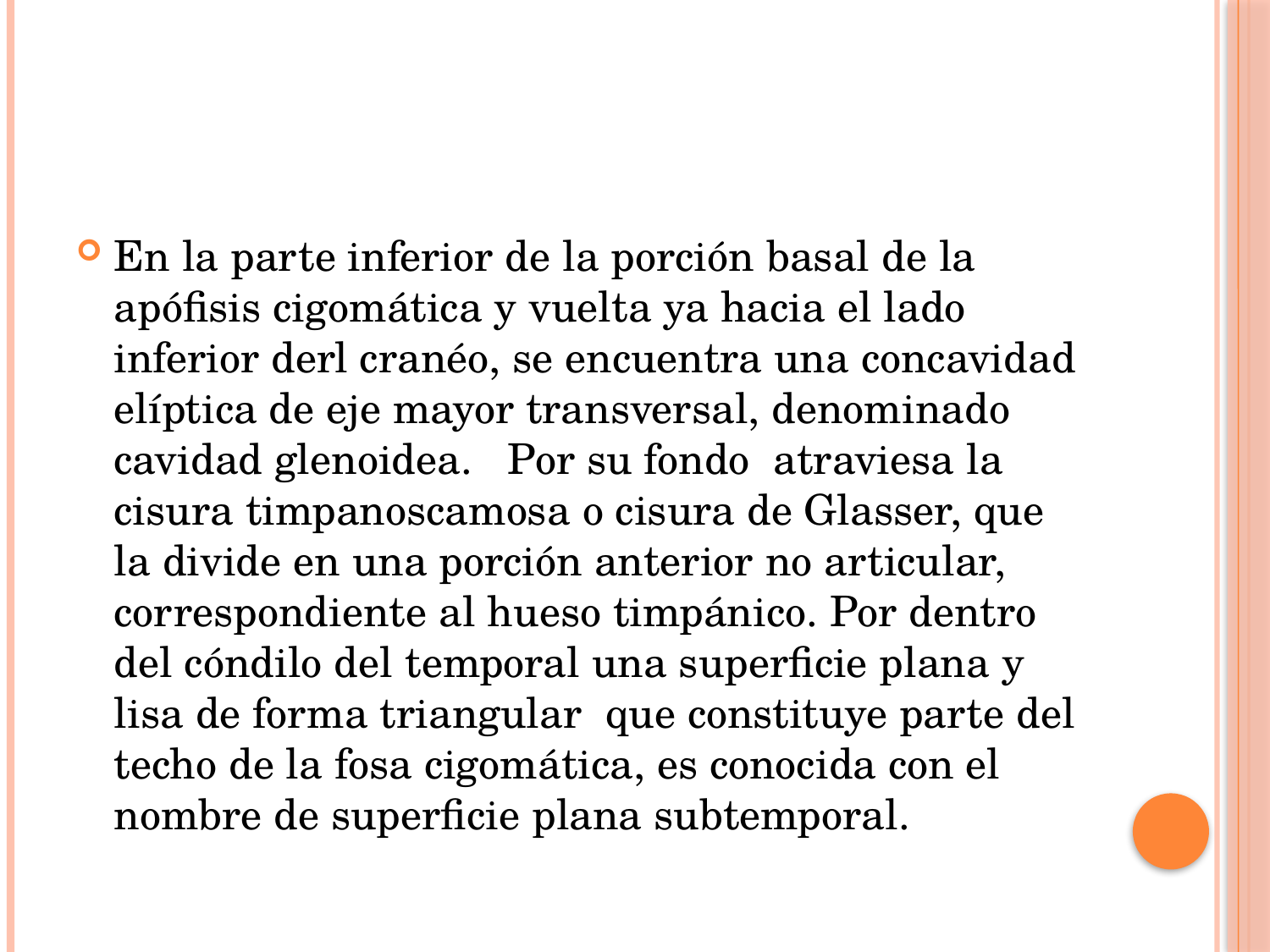

#
En la parte inferior de la porción basal de la apófisis cigomática y vuelta ya hacia el lado inferior derl cranéo, se encuentra una concavidad elíptica de eje mayor transversal, denominado cavidad glenoidea.   Por su fondo  atraviesa la cisura timpanoscamosa o cisura de Glasser, que la divide en una porción anterior no articular, correspondiente al hueso timpánico. Por dentro del cóndilo del temporal una superficie plana y lisa de forma triangular  que constituye parte del techo de la fosa cigomática, es conocida con el nombre de superficie plana subtemporal.